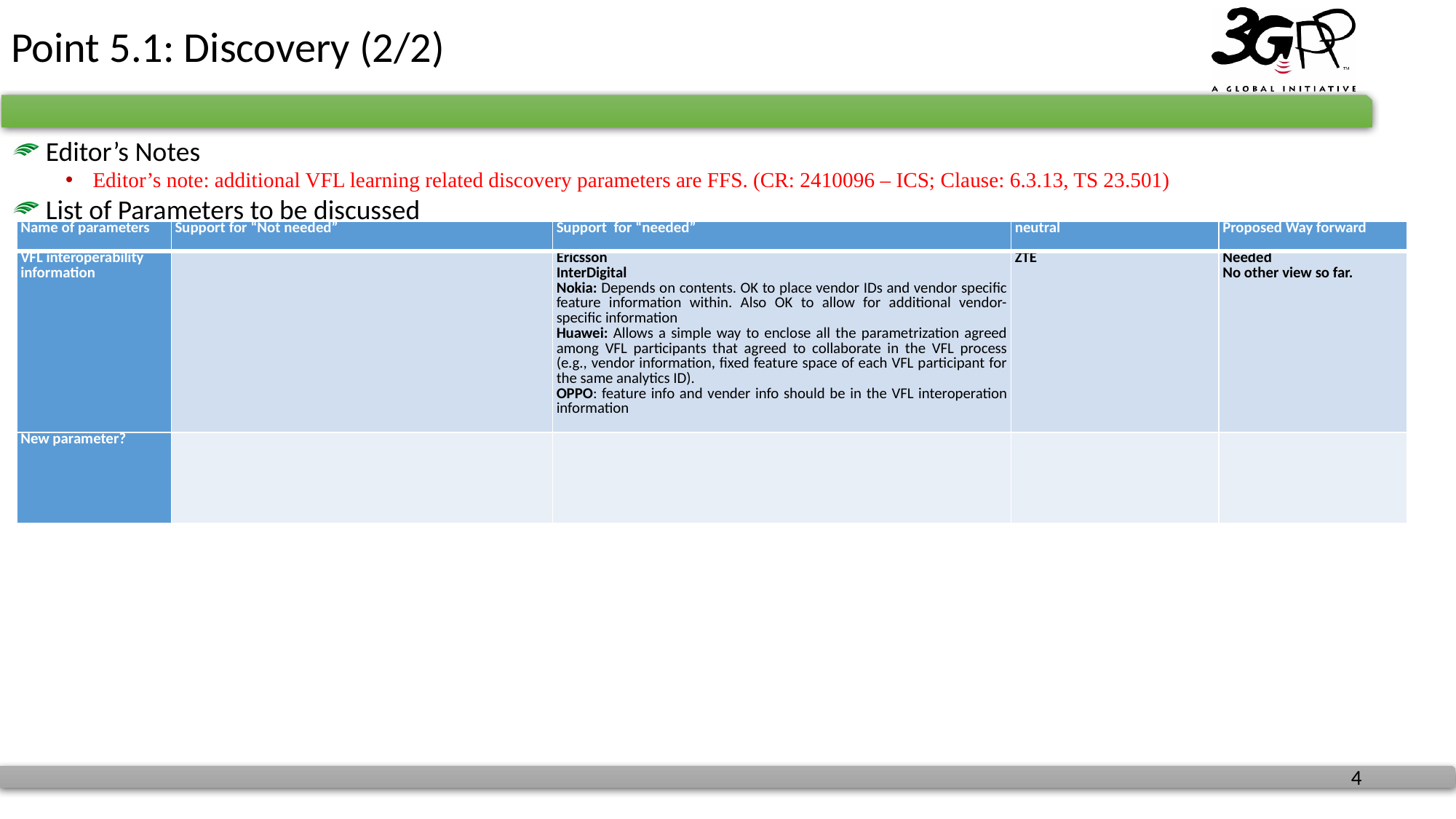

# Point 5.1: Discovery (2/2)
 Editor’s Notes
Editor’s note: additional VFL learning related discovery parameters are FFS. (CR: 2410096 – ICS; Clause: 6.3.13, TS 23.501)
 List of Parameters to be discussed

| Name of parameters | Support for “Not needed” | Support for “needed” | neutral | Proposed Way forward |
| --- | --- | --- | --- | --- |
| VFL interoperability information |  | Ericsson InterDigital Nokia: Depends on contents. OK to place vendor IDs and vendor specific feature information within. Also OK to allow for additional vendor-specific information Huawei: Allows a simple way to enclose all the parametrization agreed among VFL participants that agreed to collaborate in the VFL process (e.g., vendor information, fixed feature space of each VFL participant for the same analytics ID). OPPO: feature info and vender info should be in the VFL interoperation information | ZTE | Needed No other view so far. |
| New parameter? |  |  |  |  |